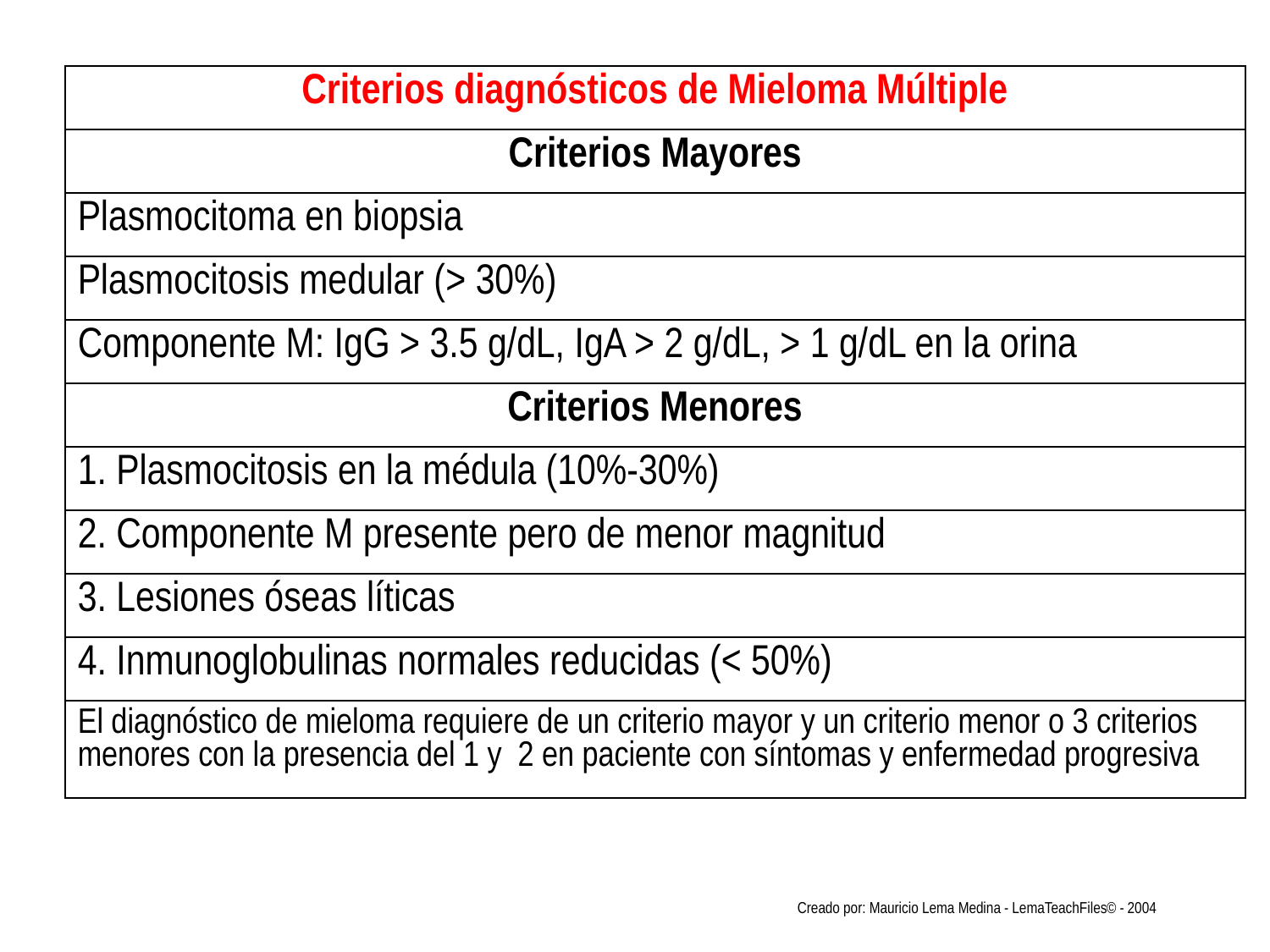

| Criterios diagnósticos de Mieloma Múltiple |
| --- |
| Criterios Mayores |
| Plasmocitoma en biopsia |
| Plasmocitosis medular (> 30%) |
| Componente M: IgG > 3.5 g/dL, IgA > 2 g/dL, > 1 g/dL en la orina |
| Criterios Menores |
| 1. Plasmocitosis en la médula (10%-30%) |
| 2. Componente M presente pero de menor magnitud |
| 3. Lesiones óseas líticas |
| 4. Inmunoglobulinas normales reducidas (< 50%) |
| El diagnóstico de mieloma requiere de un criterio mayor y un criterio menor o 3 criterios menores con la presencia del 1 y 2 en paciente con síntomas y enfermedad progresiva |
Creado por: Mauricio Lema Medina - LemaTeachFiles© - 2004